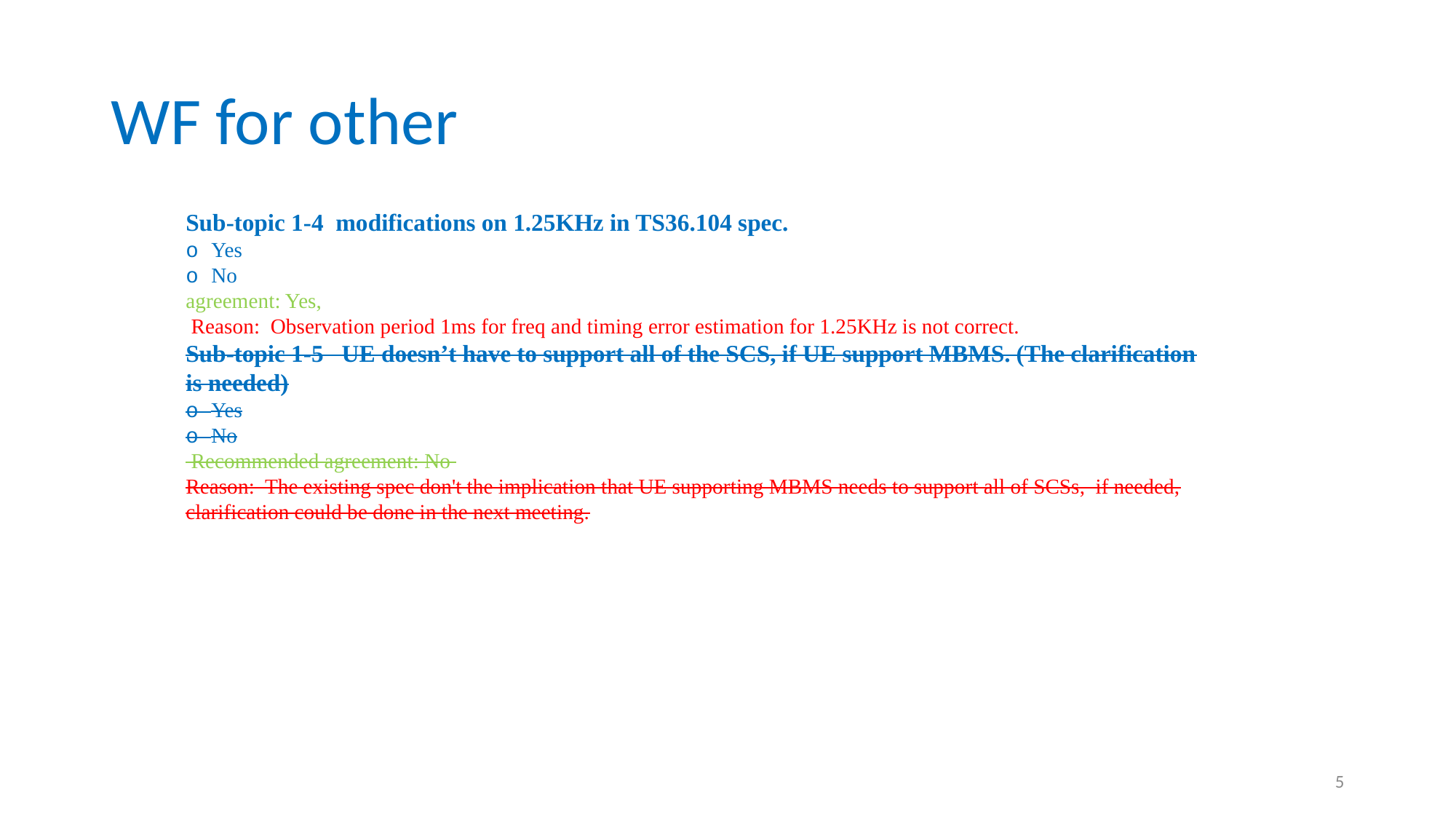

# WF for other
Sub-topic 1-4  modifications on 1.25KHz in TS36.104 spec.
o Yes
o No
agreement: Yes,
 Reason:  Observation period 1ms for freq and timing error estimation for 1.25KHz is not correct.
Sub-topic 1-5   UE doesn’t have to support all of the SCS, if UE support MBMS. (The clarification is needed)
o Yes
o No
 Recommended agreement: No
Reason:  The existing spec don't the implication that UE supporting MBMS needs to support all of SCSs,  if needed, clarification could be done in the next meeting.
5